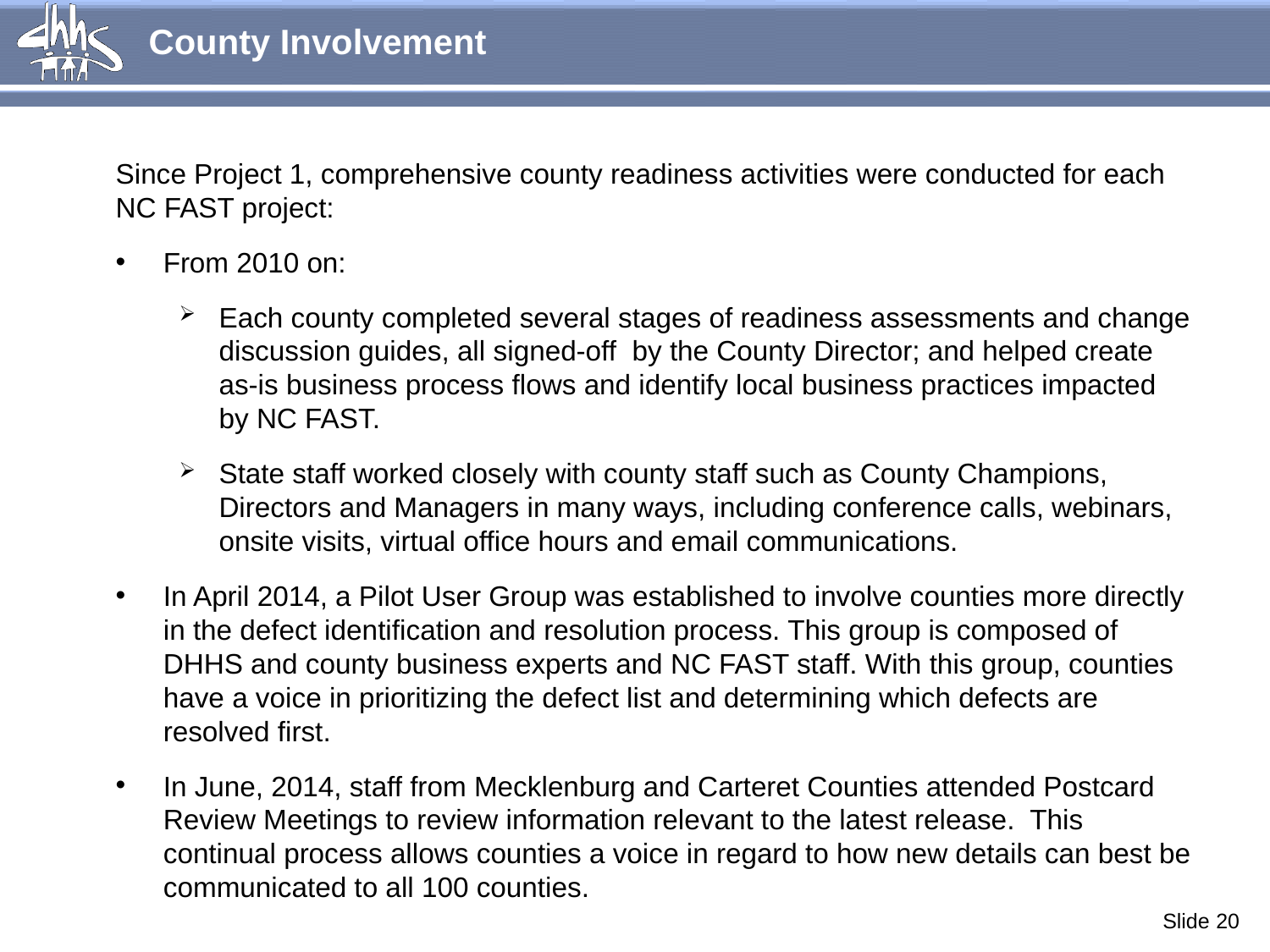

County Involvement
Since Project 1, comprehensive county readiness activities were conducted for each NC FAST project:
From 2010 on:
Each county completed several stages of readiness assessments and change discussion guides, all signed-off  by the County Director; and helped create as-is business process flows and identify local business practices impacted by NC FAST.
State staff worked closely with county staff such as County Champions, Directors and Managers in many ways, including conference calls, webinars, onsite visits, virtual office hours and email communications.
In April 2014, a Pilot User Group was established to involve counties more directly in the defect identification and resolution process. This group is composed of DHHS and county business experts and NC FAST staff. With this group, counties have a voice in prioritizing the defect list and determining which defects are resolved first.
In June, 2014, staff from Mecklenburg and Carteret Counties attended Postcard Review Meetings to review information relevant to the latest release.  This continual process allows counties a voice in regard to how new details can best be communicated to all 100 counties.